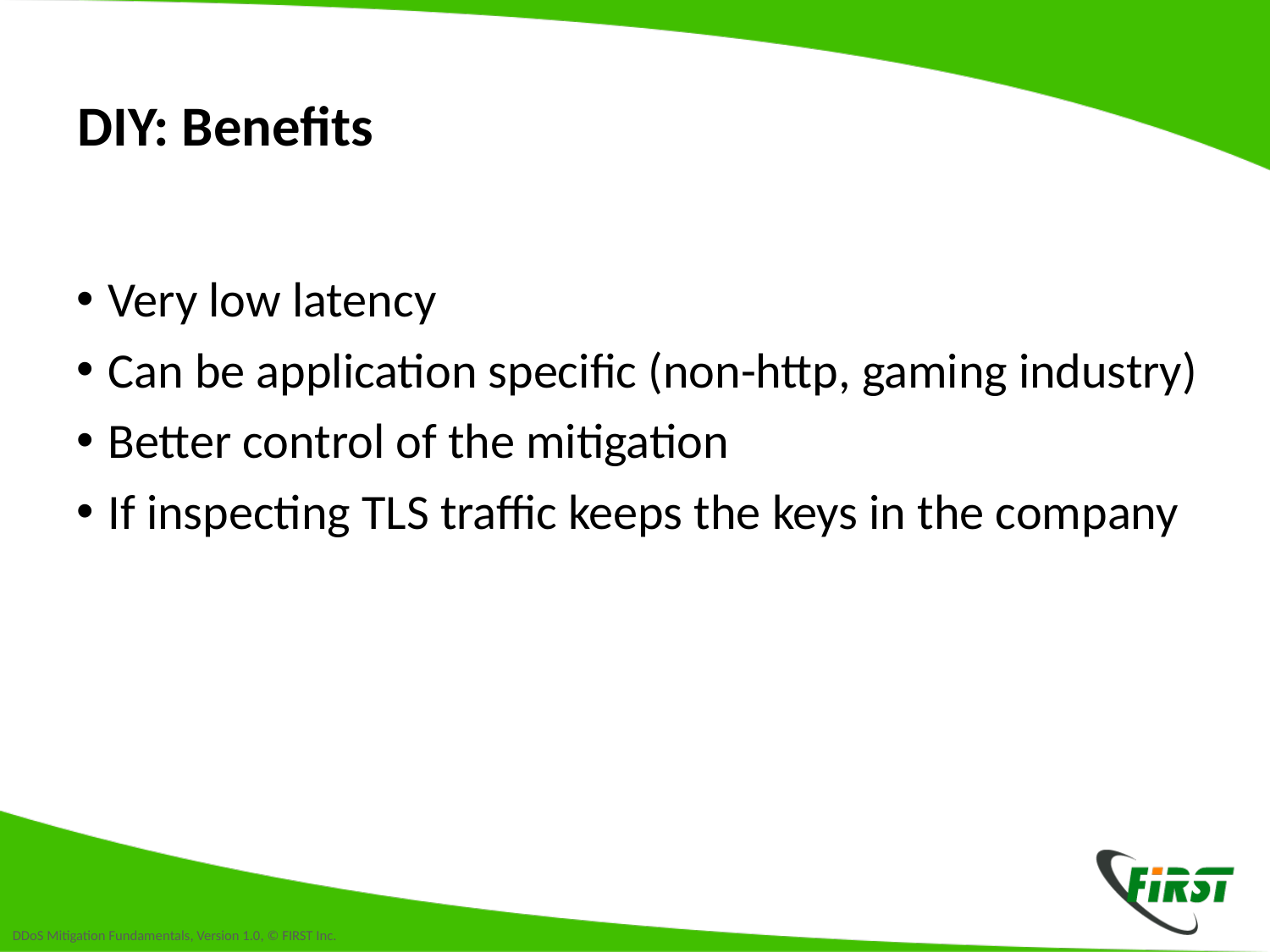

# DIY: Benefits
Very low latency
Can be application specific (non-http, gaming industry)
Better control of the mitigation
If inspecting TLS traffic keeps the keys in the company